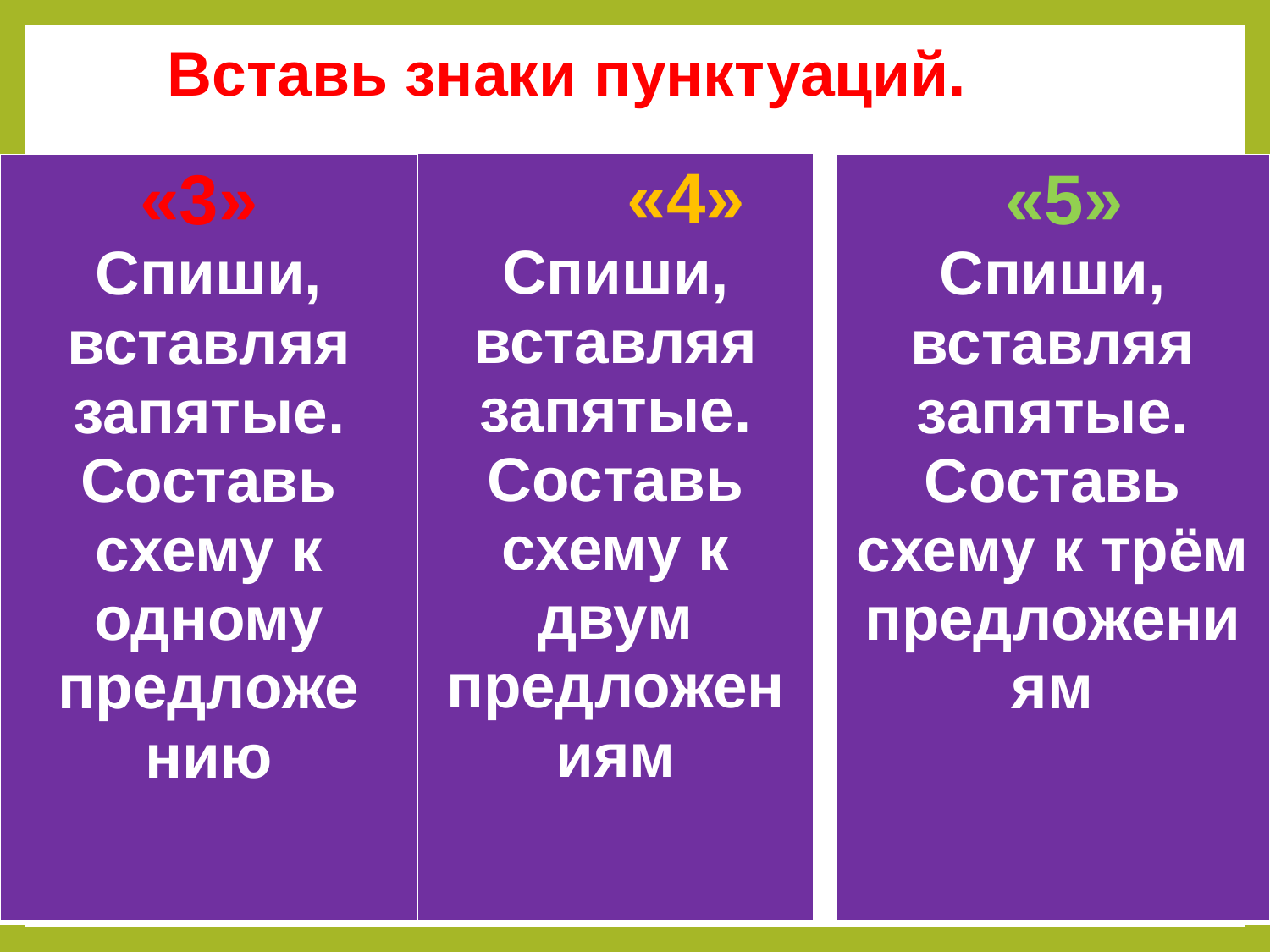

# Вставь знаки пунктуаций.
| «4» Спиши, вставляя запятые. Составь схему к двум предложениям |
| --- |
| «3» Спиши, вставляя запятые. Составь схему к одному предложе нию |
| --- |
| «5» Спиши, вставляя запятые. Составь схему к трём предложени ям |
| --- |